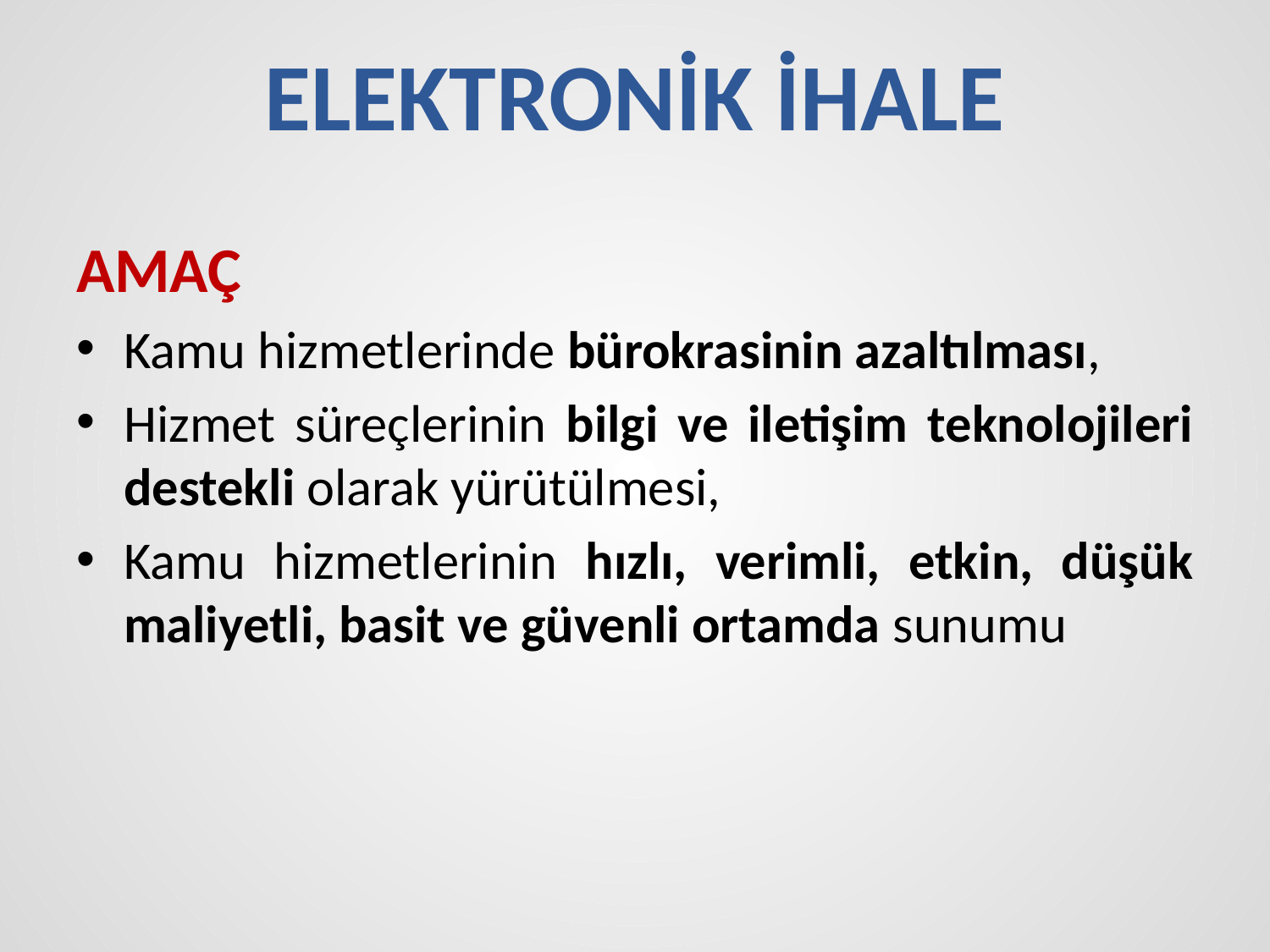

# ELEKTRONİK İHALE
AMAÇ
Kamu hizmetlerinde bürokrasinin azaltılması,
Hizmet süreçlerinin bilgi ve iletişim teknolojileri destekli olarak yürütülmesi,
Kamu hizmetlerinin hızlı, verimli, etkin, düşük maliyetli, basit ve güvenli ortamda sunumu